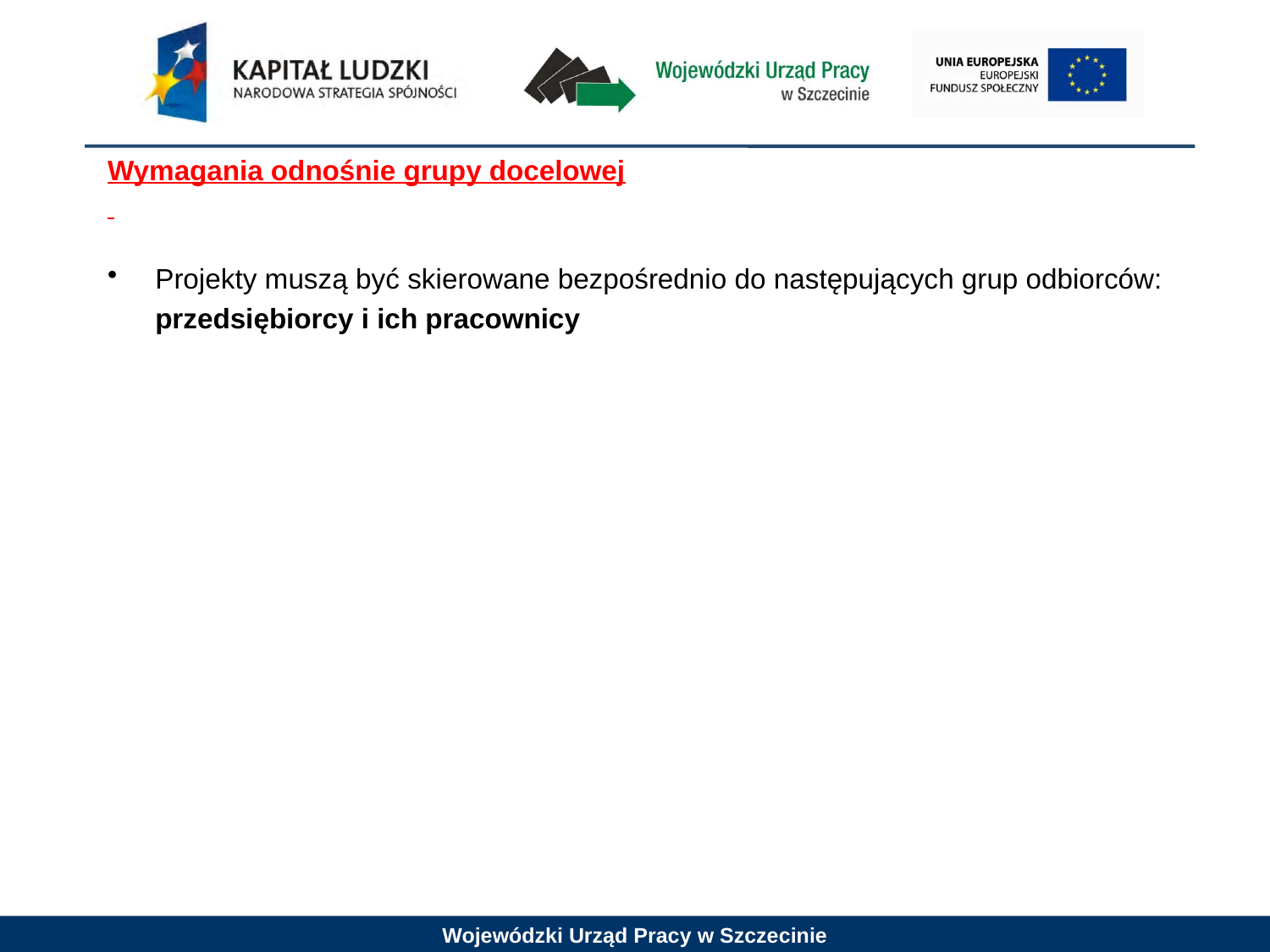

Wymagania odnośnie grupy docelowej

Projekty muszą być skierowane bezpośrednio do następujących grup odbiorców:
	przedsiębiorcy i ich pracownicy